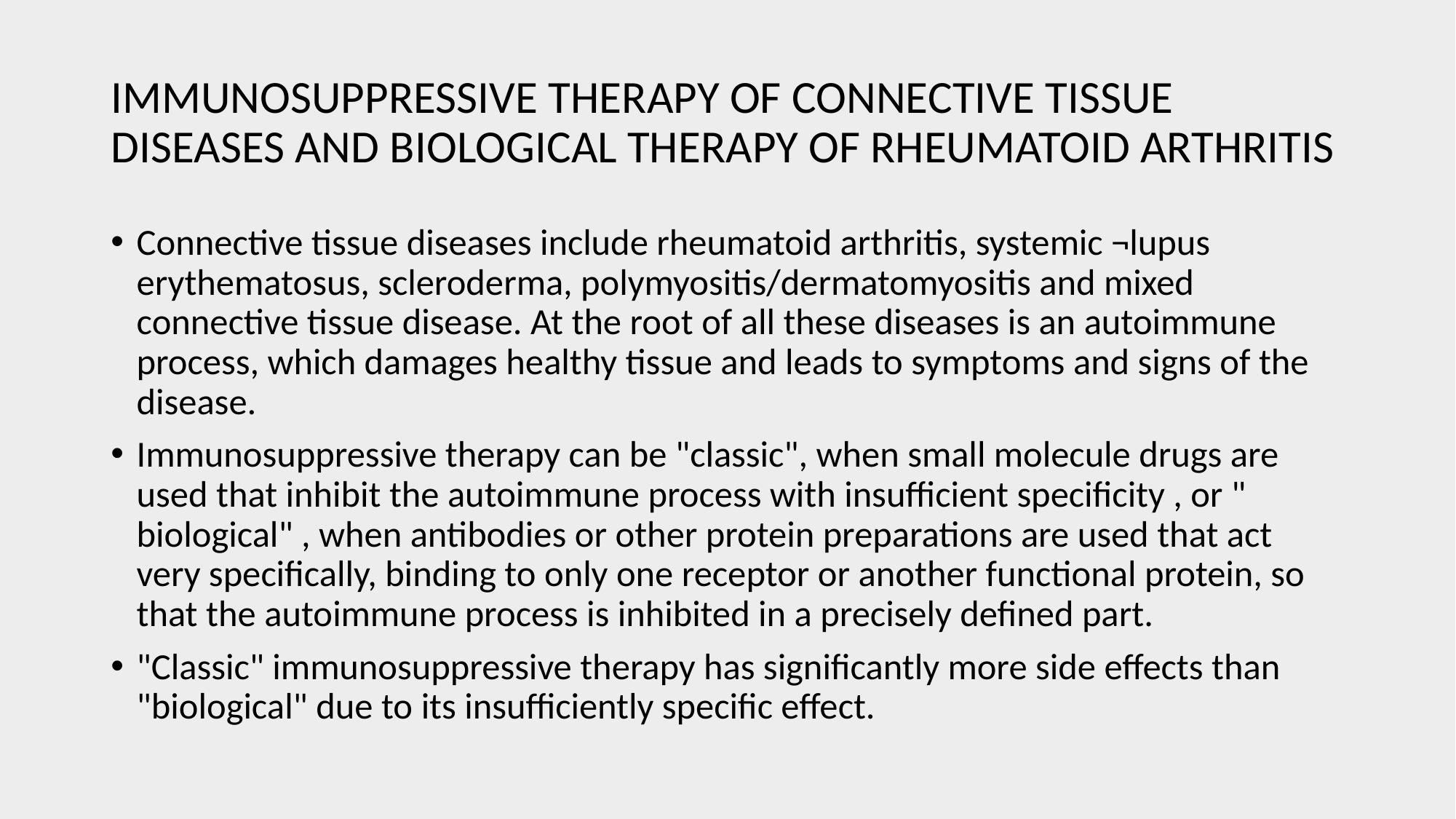

# IMMUNOSUPPRESSIVE THERAPY OF CONNECTIVE TISSUE DISEASES AND BIOLOGICAL THERAPY OF RHEUMATOID ARTHRITIS
Connective tissue diseases include rheumatoid arthritis, systemic ¬lupus erythematosus, scleroderma, polymyositis/dermatomyositis and mixed connective tissue disease. At the root of all these diseases is an autoimmune process, which damages healthy tissue and leads to symptoms and signs of the disease.
Immunosuppressive therapy can be "classic", when small molecule drugs are used that inhibit the autoimmune process with insufficient specificity , or " biological" , when antibodies or other protein preparations are used that act very specifically, binding to only one receptor or another functional protein, so that the autoimmune process is inhibited in a precisely defined part.
"Classic" immunosuppressive therapy has significantly more side effects than "biological" due to its insufficiently specific effect.